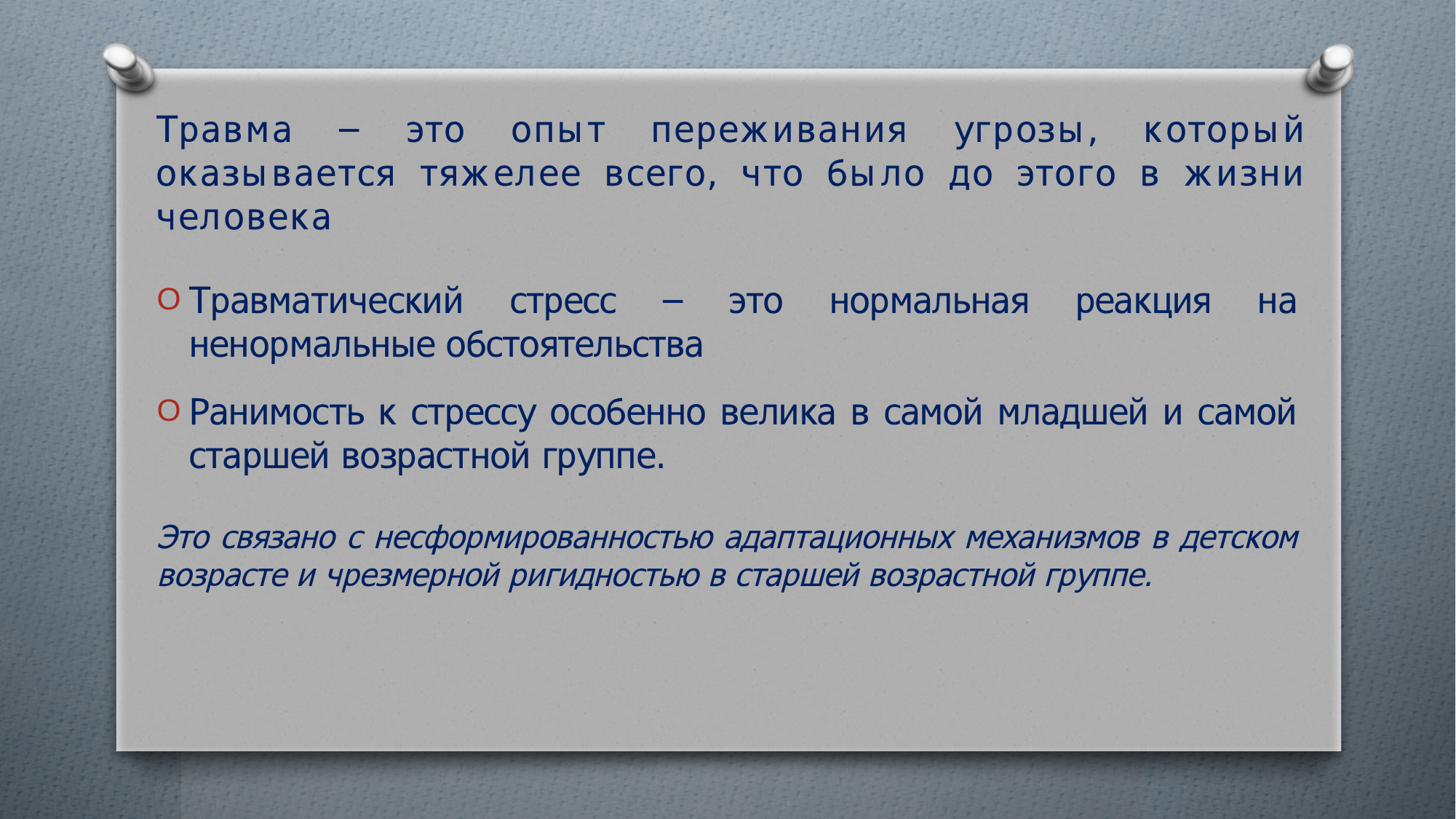

# Травма – это опыт переживания угрозы, который оказывается тяжелее всего, что было до этого в жизни человека
Травматический стресс – это нормальная реакция на ненормальные обстоятельства

Ранимость к стрессу особенно велика в самой младшей и самой старшей возрастной группе.

Это связано с несформированностью адаптационных механизмов в детском возрасте и чрезмерной ригидностью в старшей возрастной группе.